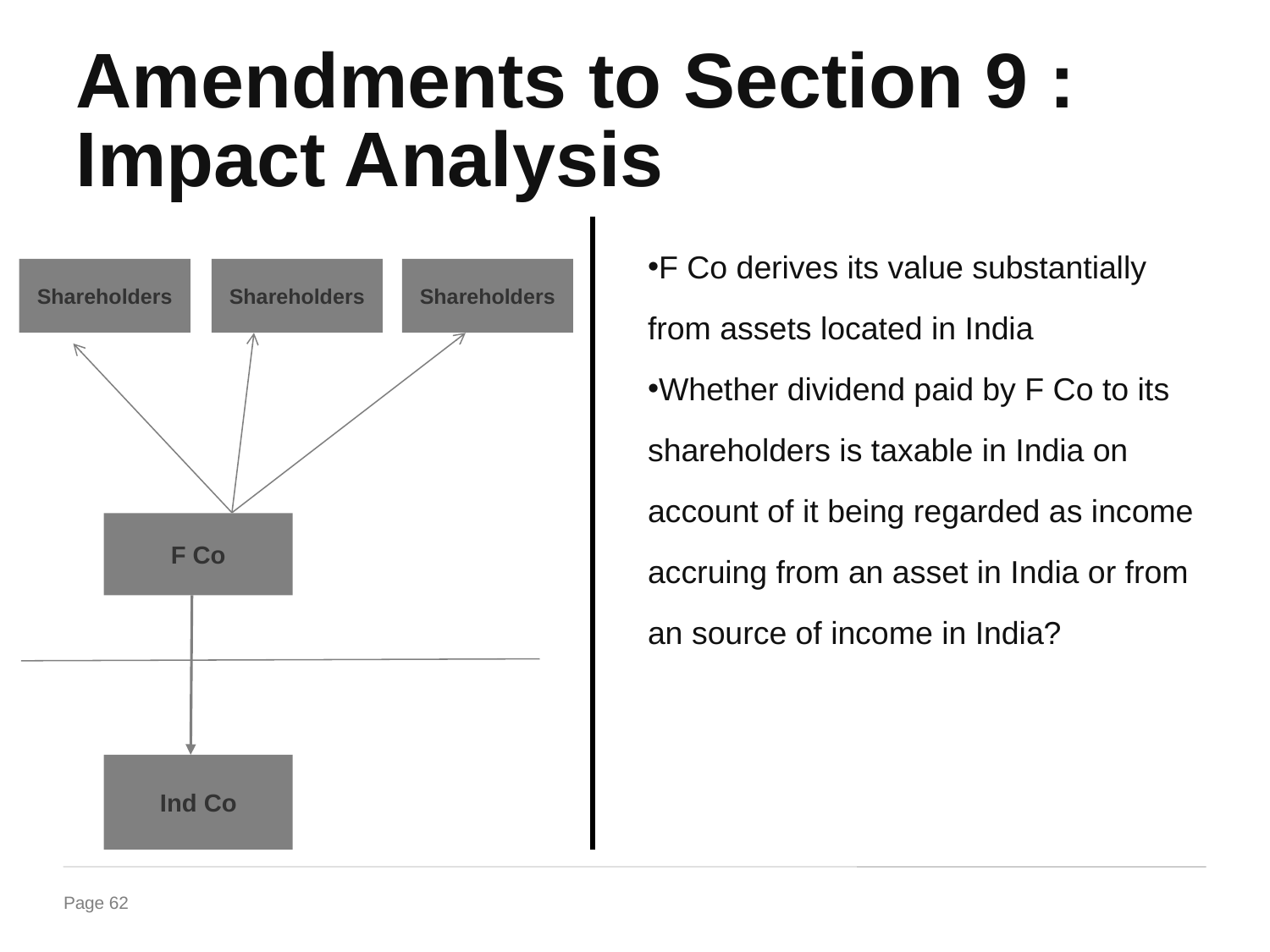

Amendments to Section 9 : Impact Analysis
F Co derives its value substantially from assets located in India
Whether dividend paid by F Co to its shareholders is taxable in India on account of it being regarded as income accruing from an asset in India or from an source of income in India?
Shareholders
F Co

Overseas

India
Ind Co
Shareholders
Shareholders
Dividend